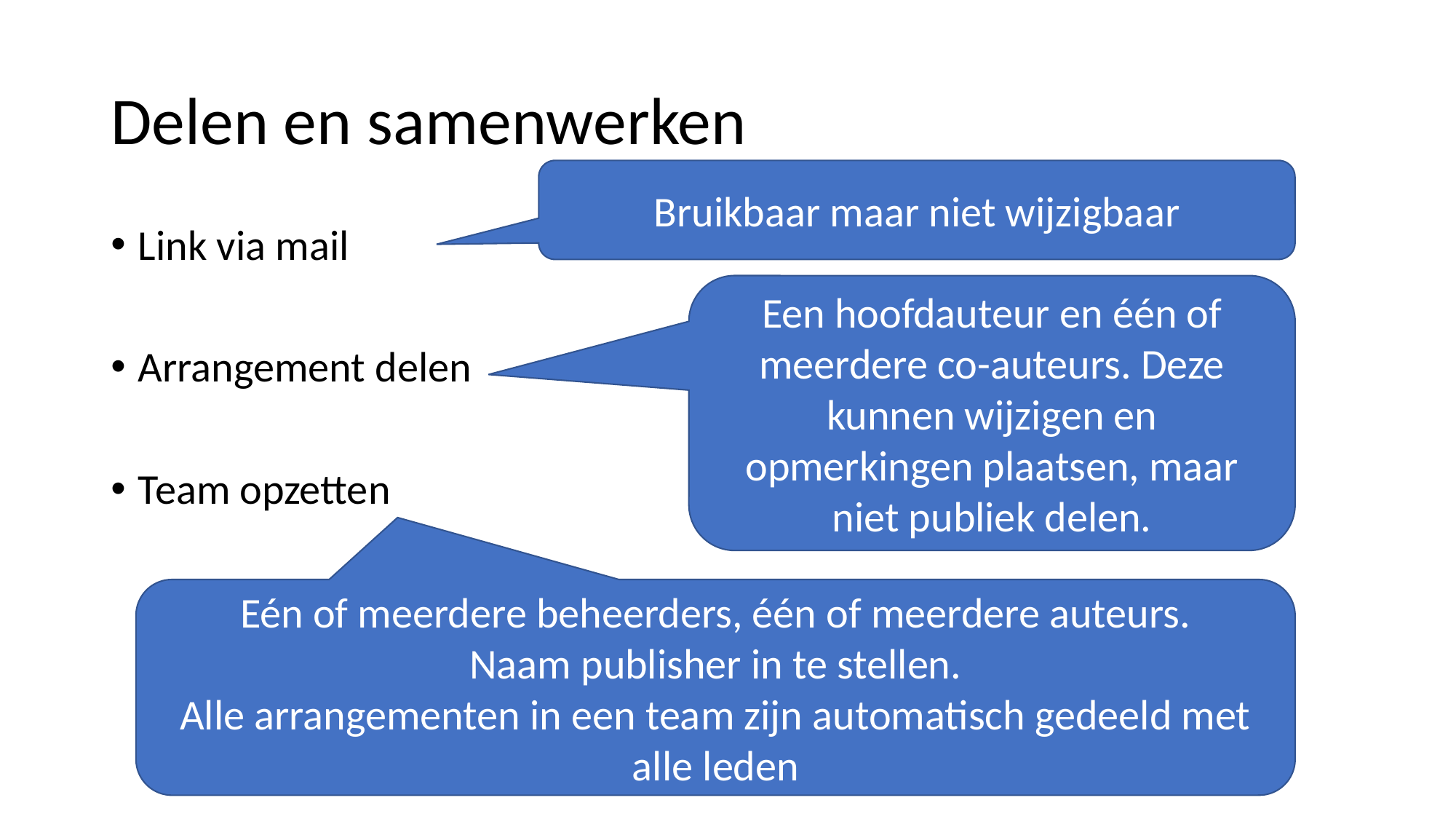

# Delen en samenwerken
Bruikbaar maar niet wijzigbaar
Link via mail

Arrangement delen

Team opzetten
Een hoofdauteur en één of meerdere co-auteurs. Deze kunnen wijzigen en opmerkingen plaatsen, maar niet publiek delen.
Eén of meerdere beheerders, één of meerdere auteurs.
Naam publisher in te stellen.
Alle arrangementen in een team zijn automatisch gedeeld met alle leden